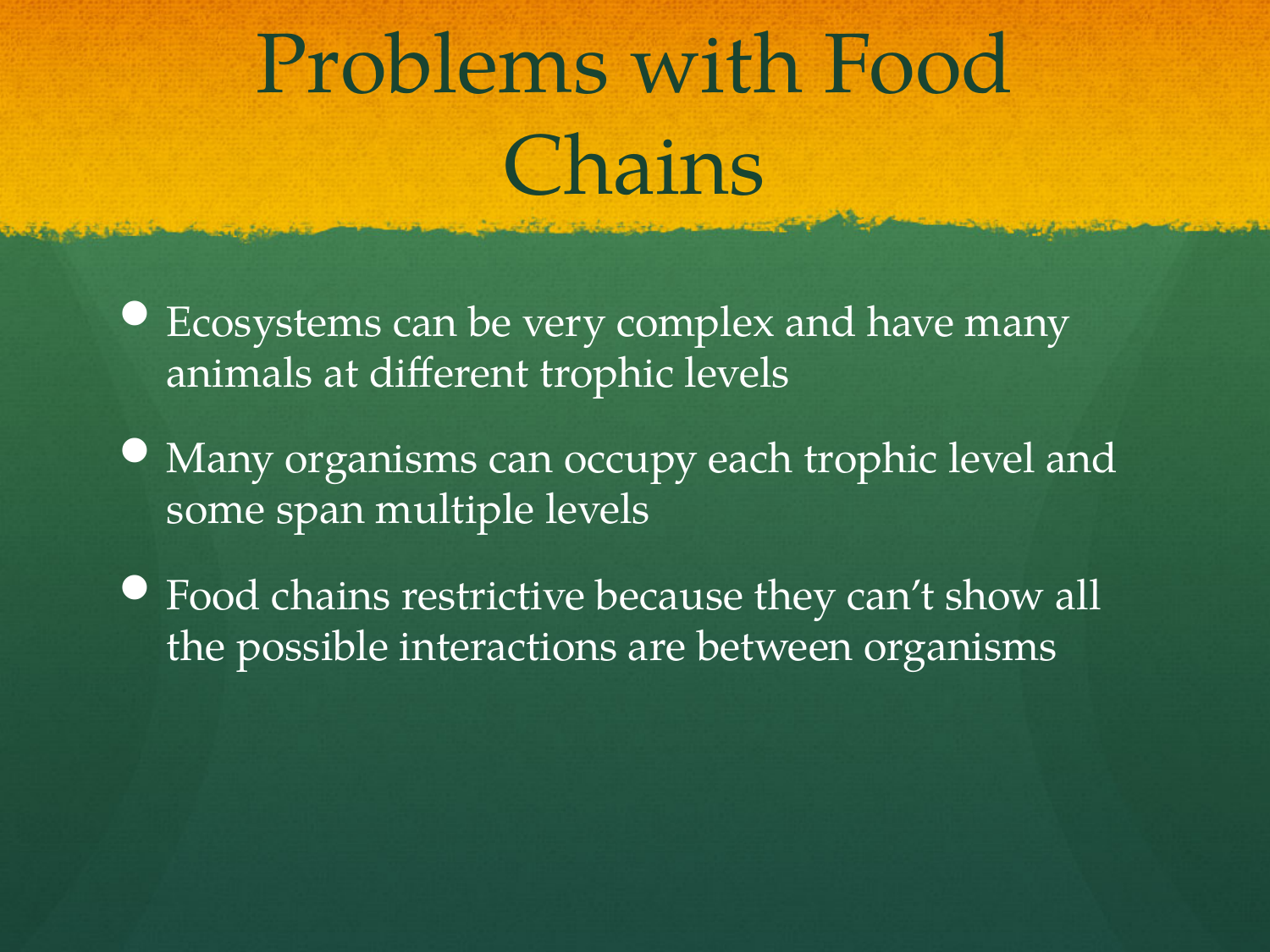

# Problems with Food Chains
Ecosystems can be very complex and have many animals at different trophic levels
Many organisms can occupy each trophic level and some span multiple levels
Food chains restrictive because they can’t show all the possible interactions are between organisms